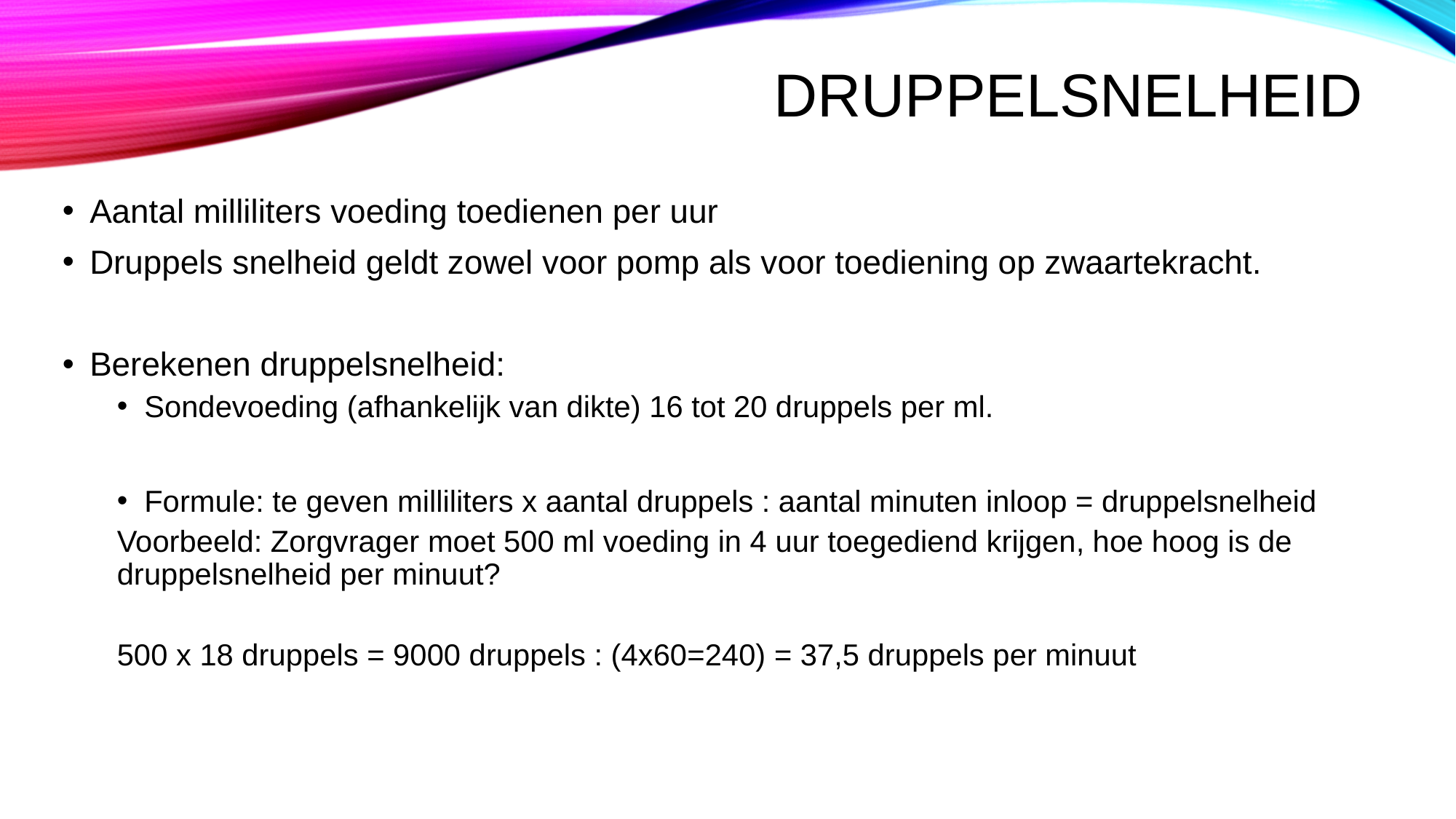

# Druppelsnelheid
Aantal milliliters voeding toedienen per uur
Druppels snelheid geldt zowel voor pomp als voor toediening op zwaartekracht.

Berekenen druppelsnelheid:
Sondevoeding (afhankelijk van dikte) 16 tot 20 druppels per ml.

Formule: te geven milliliters x aantal druppels : aantal minuten inloop = druppelsnelheid
Voorbeeld: Zorgvrager moet 500 ml voeding in 4 uur toegediend krijgen, hoe hoog is de druppelsnelheid per minuut?

500 x 18 druppels = 9000 druppels : (4x60=240) = 37,5 druppels per minuut